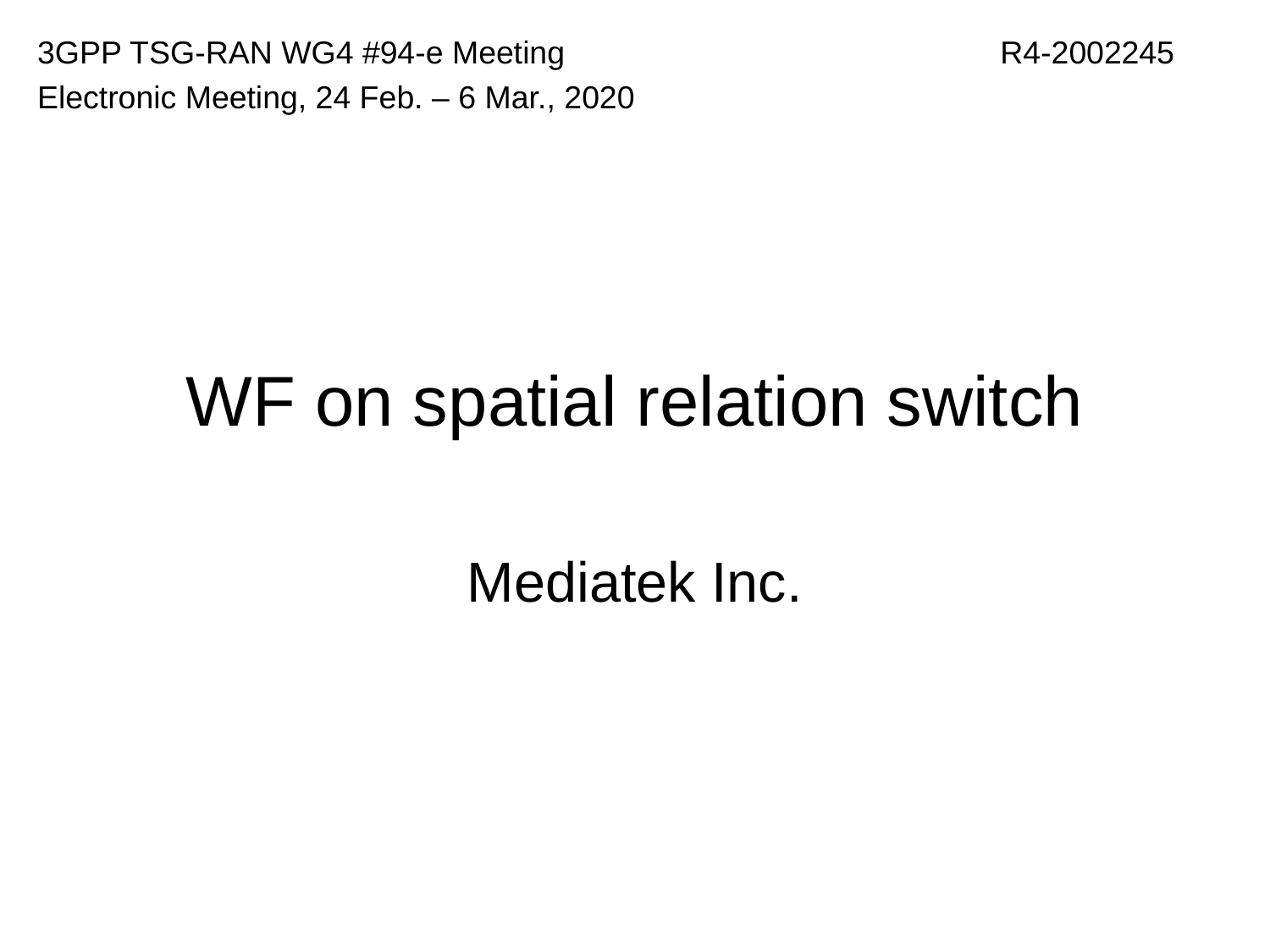

R4-2002245
3GPP TSG-RAN WG4 #94-e Meeting
Electronic Meeting, 24 Feb. – 6 Mar., 2020
# WF on spatial relation switch
Mediatek Inc.